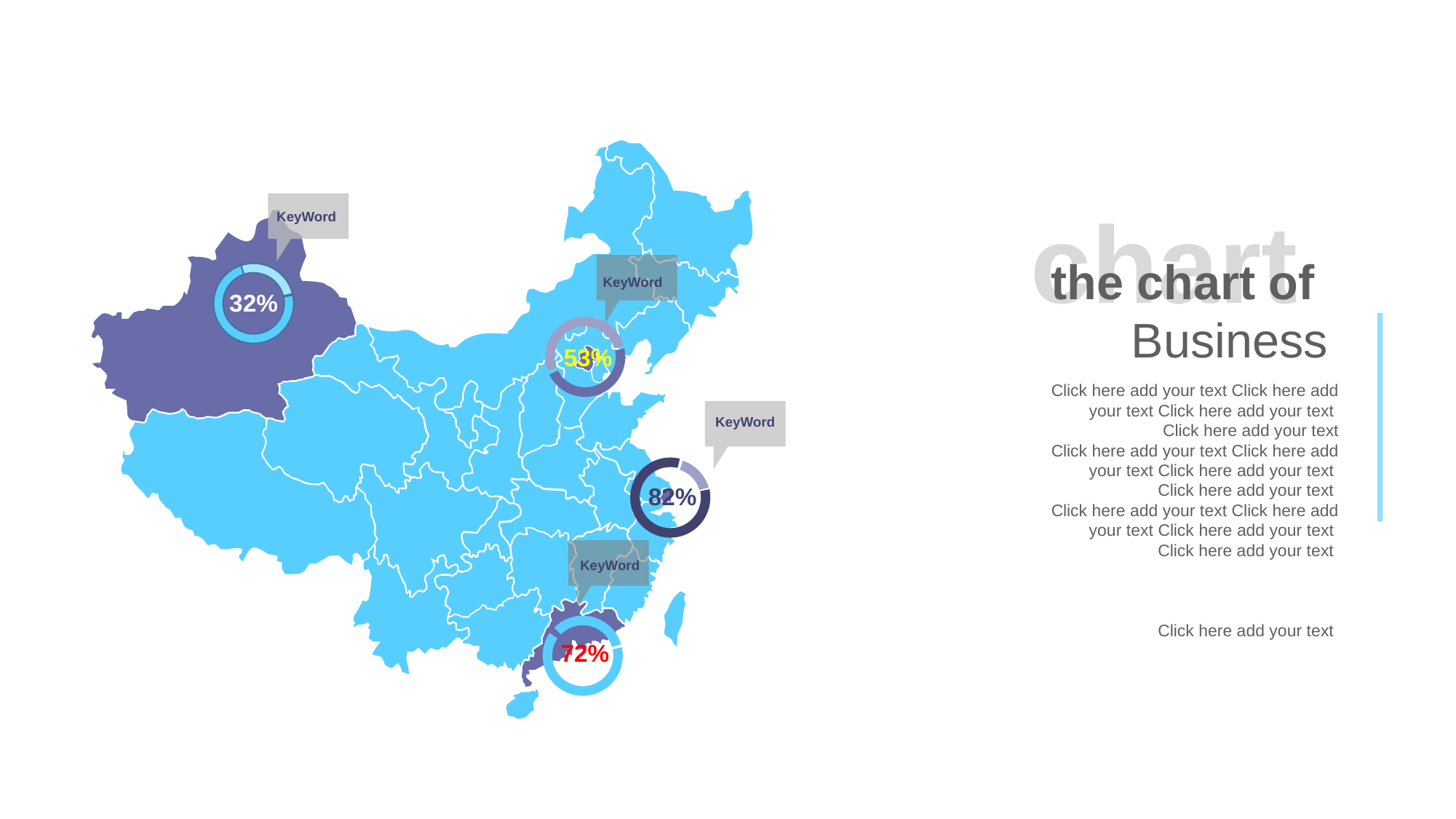

chart

KeyWord
the chart of
Business

KeyWord
32%

53%
Click here add your text Click here add
your text Click here add your text
Click here add your text
Click here add your text Click here add
your text Click here add your text
Click here add your text
Click here add your text Click here add
your text Click here add your text
Click here add your text

Click here add your text

KeyWord

82%

KeyWord

72%